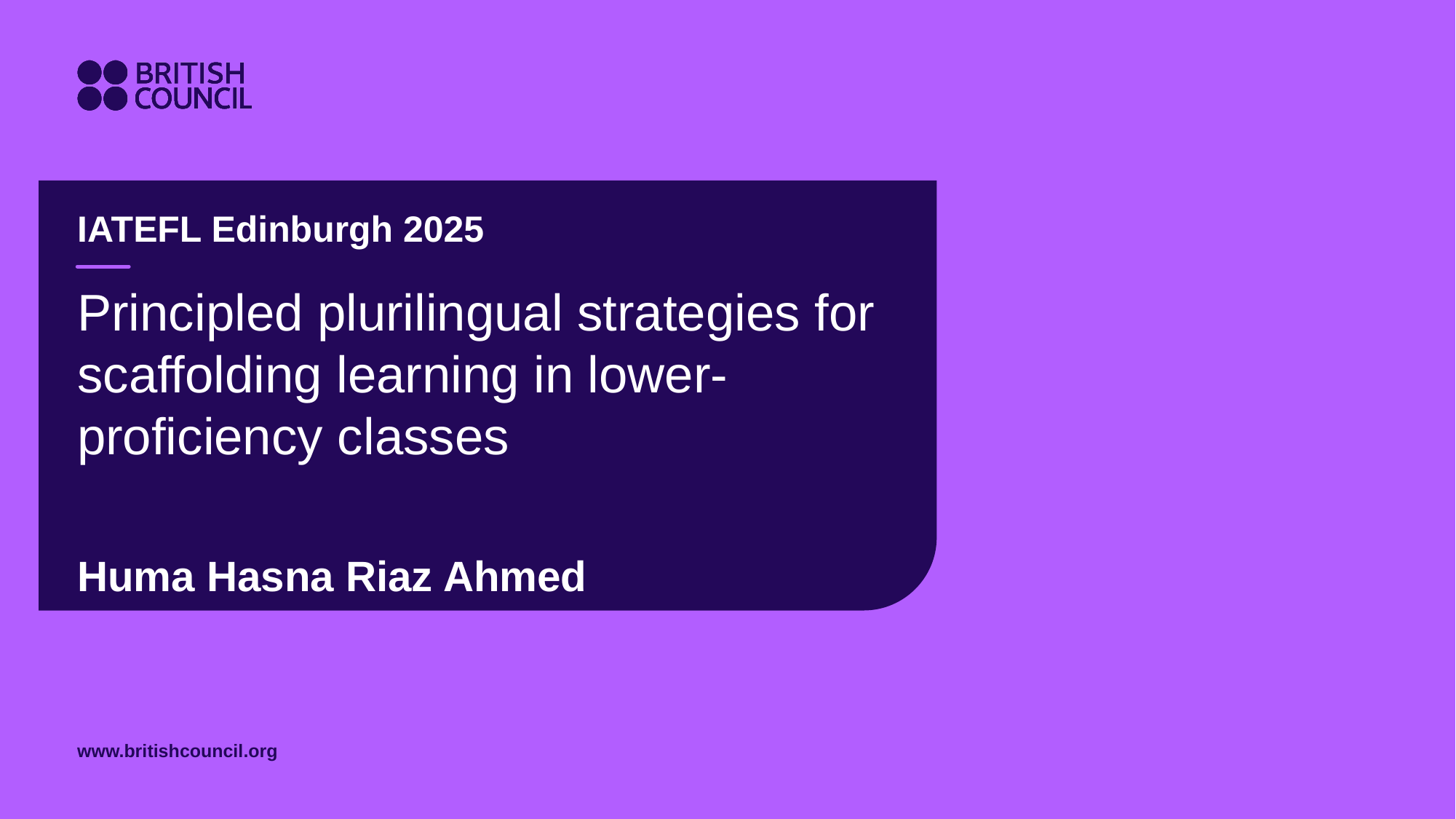

IATEFL Edinburgh 2025
# Principled plurilingual strategies for scaffolding learning in lower-proficiency classes
Huma Hasna Riaz Ahmed